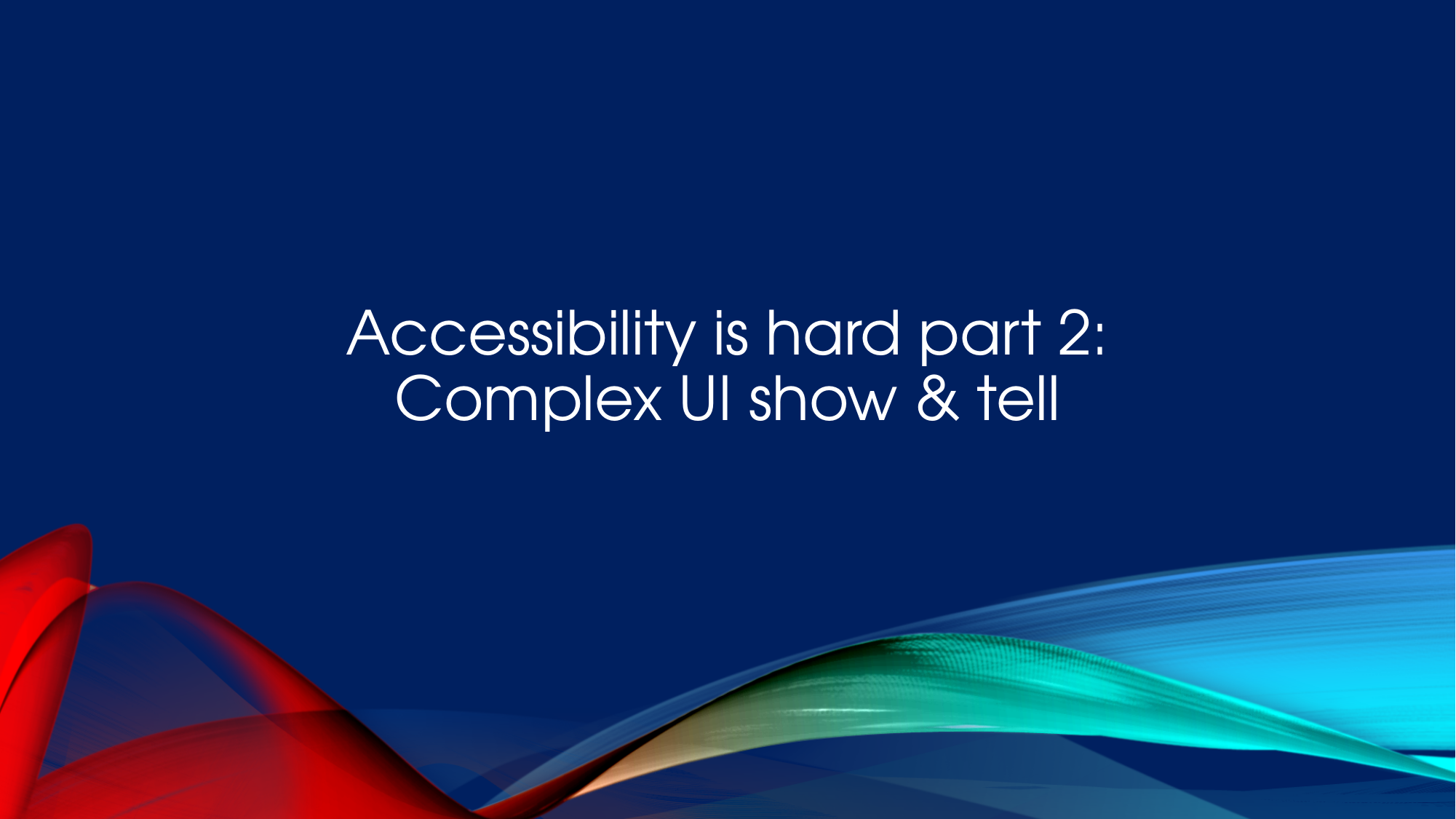

# Accessibility is hard part 2: Complex UI show & tell